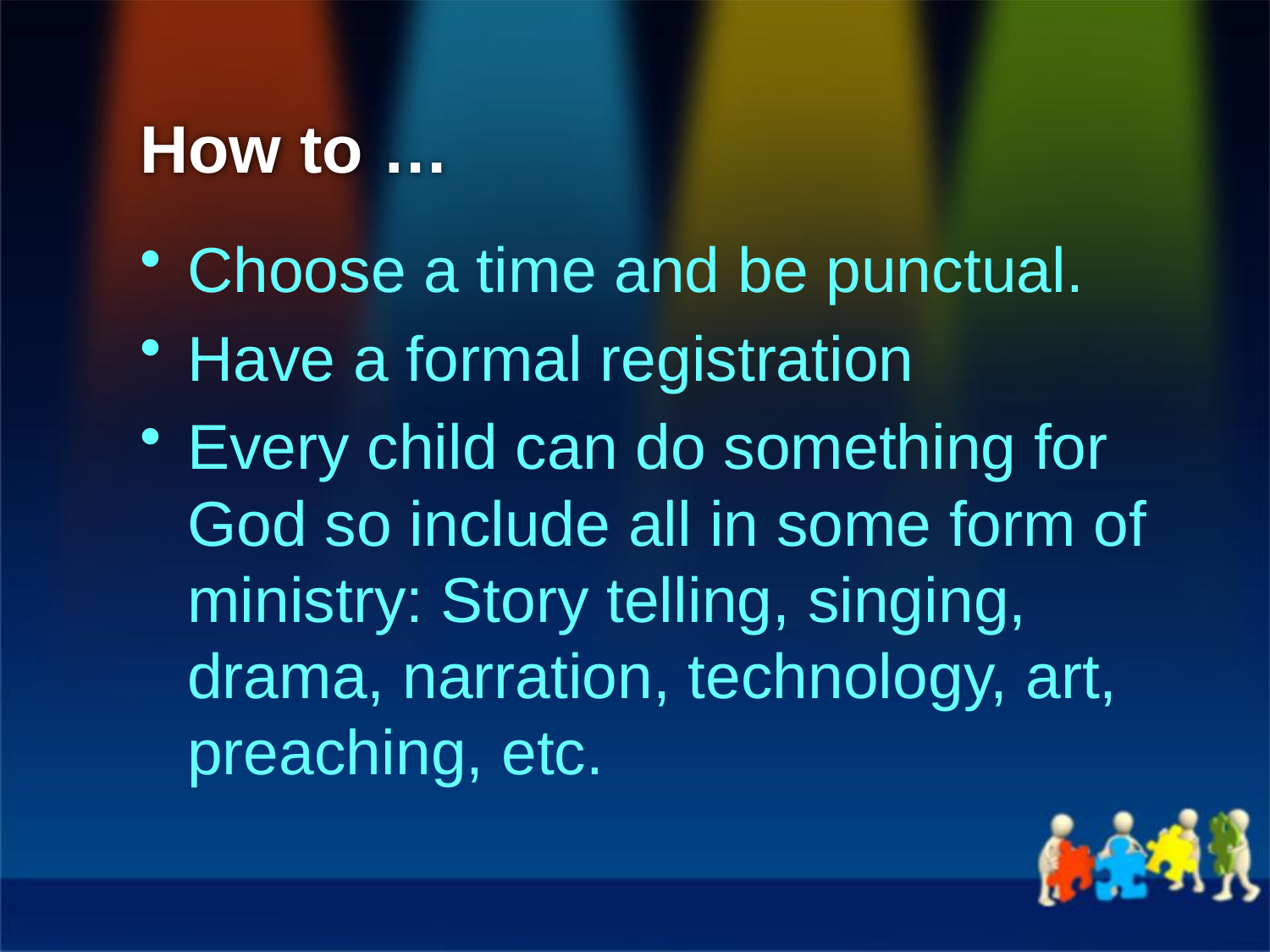

# How to …
Choose a time and be punctual.
Have a formal registration
Every child can do something for God so include all in some form of ministry: Story telling, singing, drama, narration, technology, art, preaching, etc.